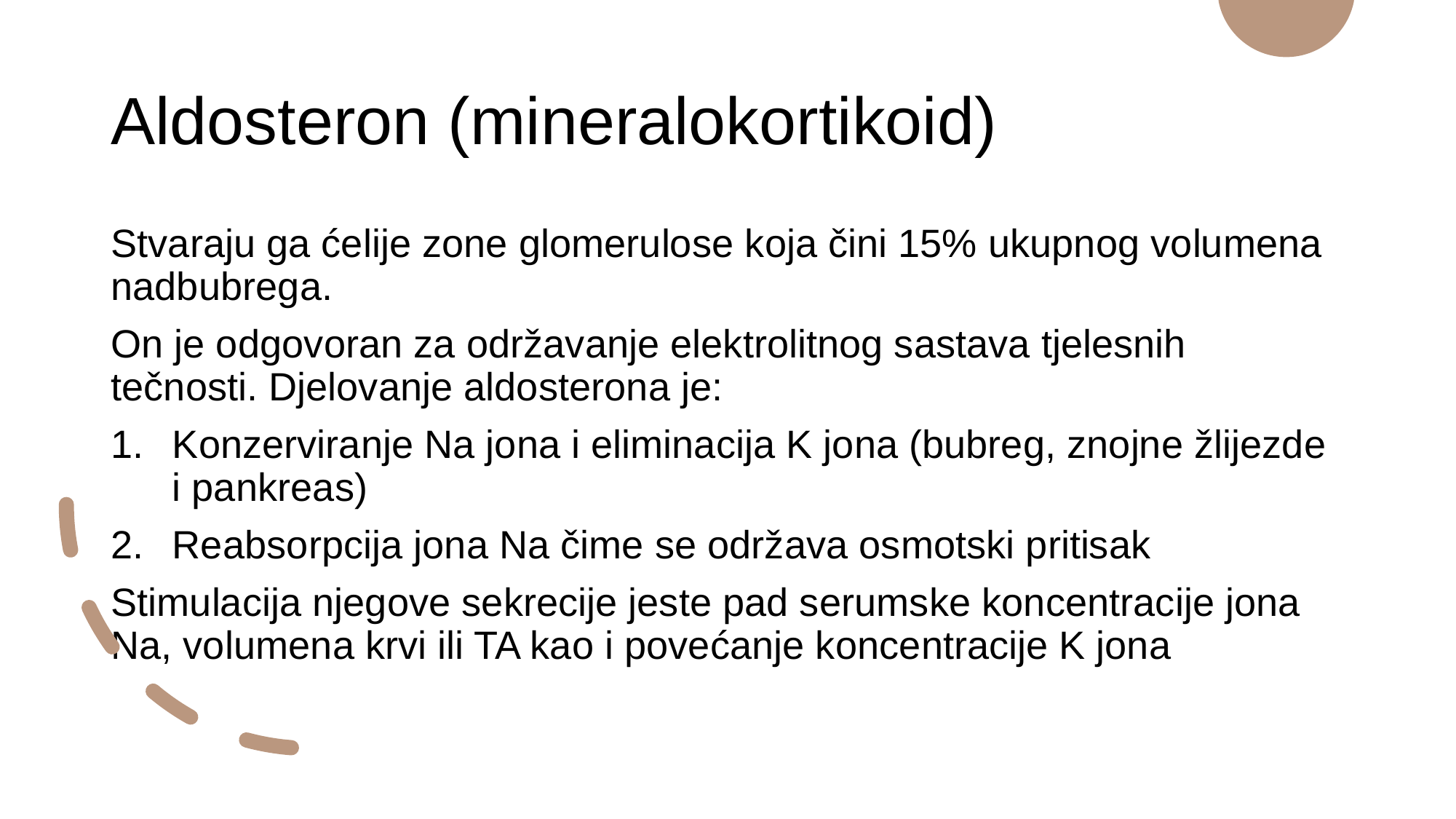

# Aldosteron (mineralokortikoid)
Stvaraju ga ćelije zone glomerulose koja čini 15% ukupnog volumena nadbubrega.
On je odgovoran za održavanje elektrolitnog sastava tjelesnih tečnosti. Djelovanje aldosterona je:
Konzerviranje Na jona i eliminacija K jona (bubreg, znojne žlijezde i pankreas)
Reabsorpcija jona Na čime se održava osmotski pritisak
Stimulacija njegove sekrecije jeste pad serumske koncentracije jona Na, volumena krvi ili TA kao i povećanje koncentracije K jona